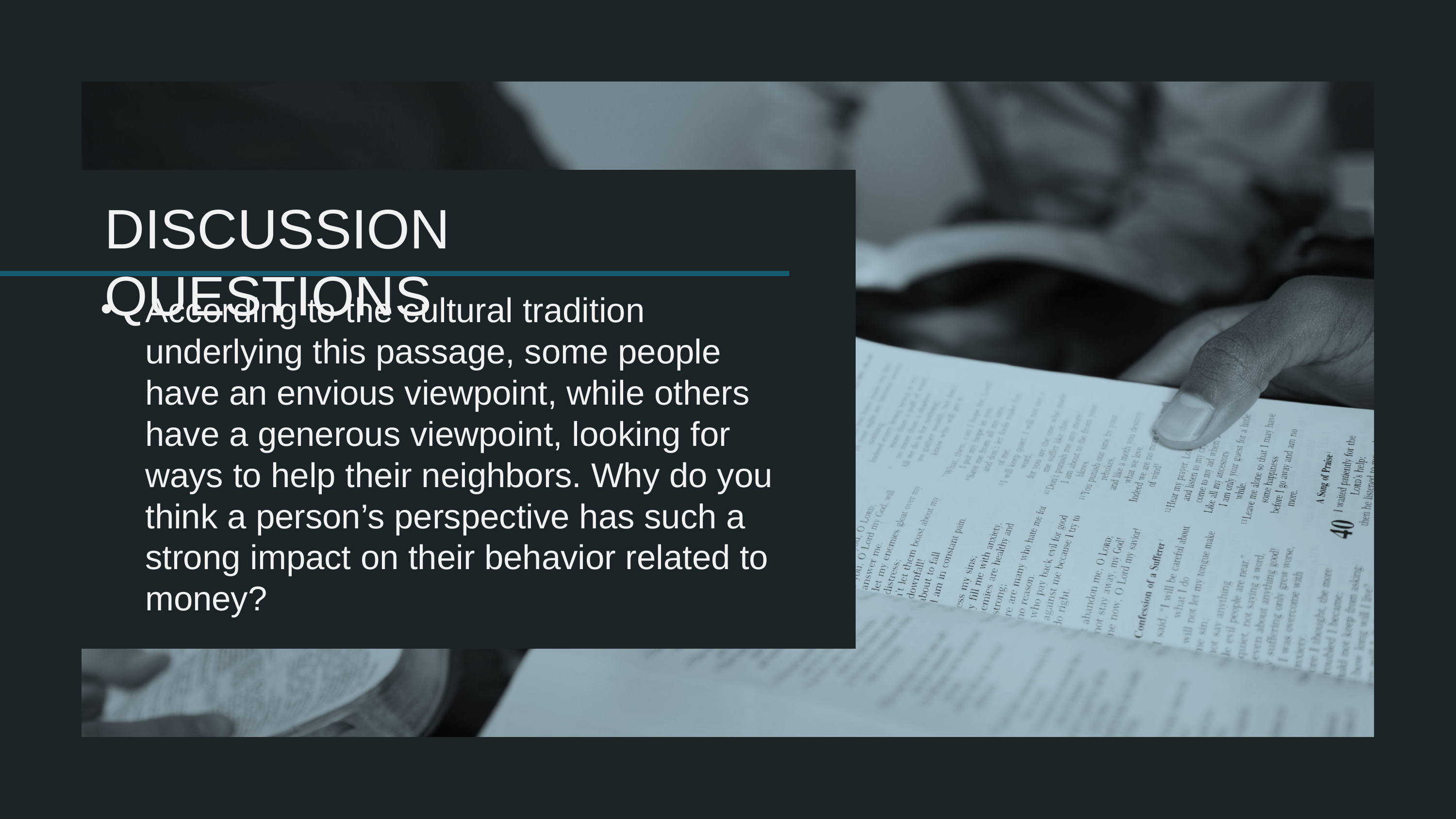

According to the cultural tradition underlying this passage, some people have an envious viewpoint, while others have a generous viewpoint, looking for ways to help their neighbors. Why do you think a person’s perspective has such a strong impact on their behavior related to money?